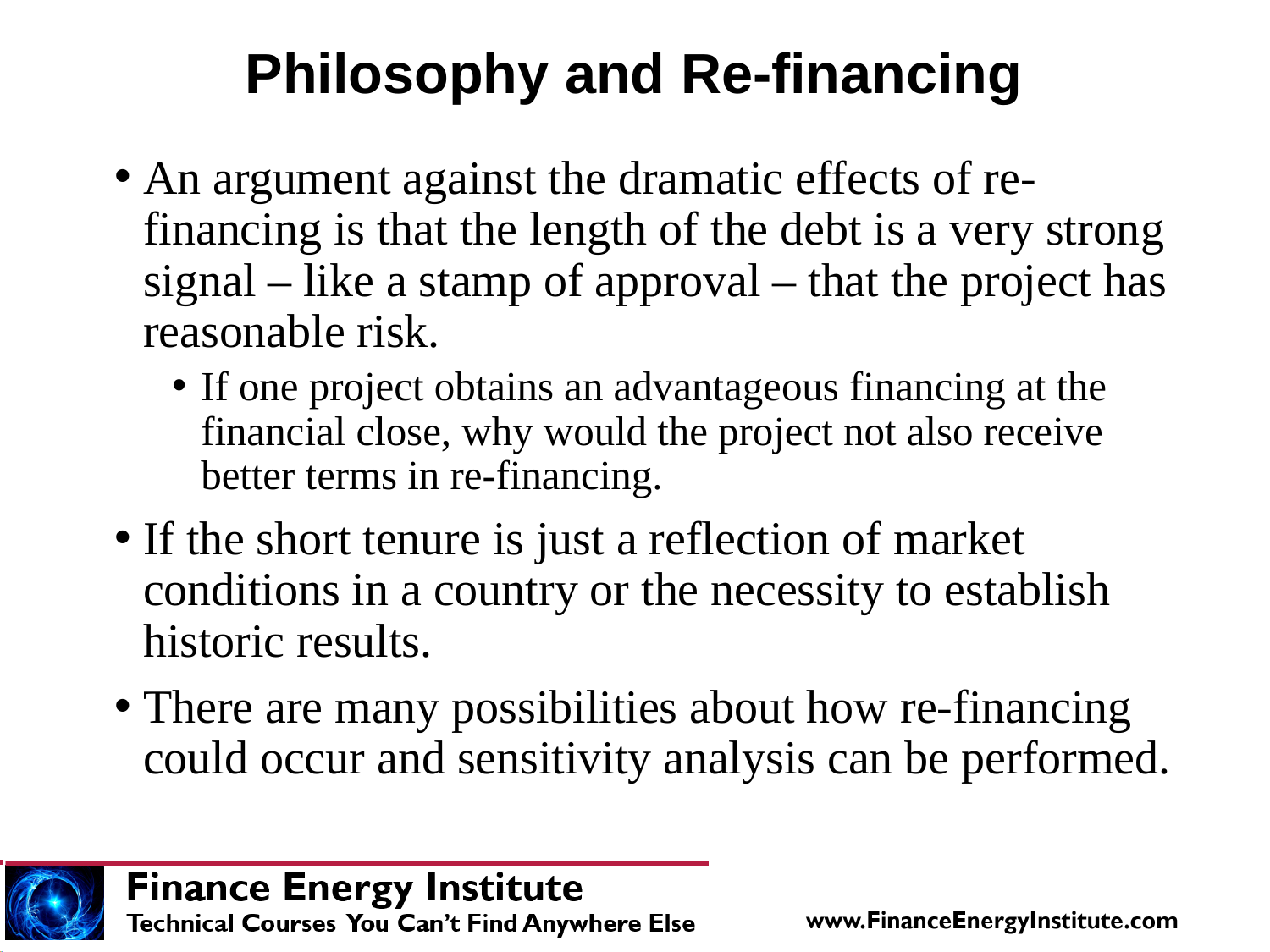

# Philosophy and Re-financing
An argument against the dramatic effects of re-financing is that the length of the debt is a very strong signal – like a stamp of approval – that the project has reasonable risk.
If one project obtains an advantageous financing at the financial close, why would the project not also receive better terms in re-financing.
If the short tenure is just a reflection of market conditions in a country or the necessity to establish historic results.
There are many possibilities about how re-financing could occur and sensitivity analysis can be performed.